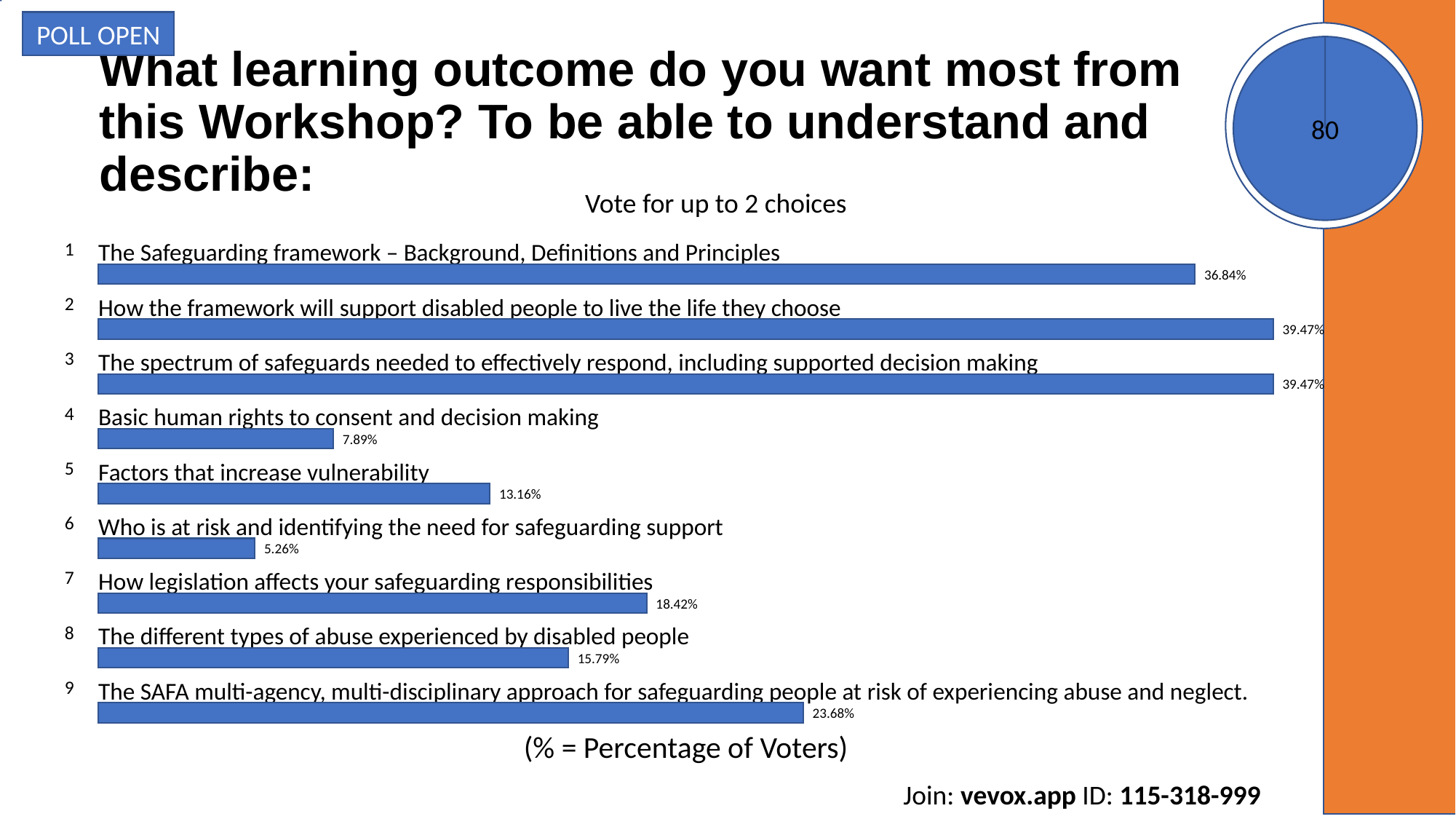

POLL OPEN
80
# What learning outcome do you want most from this Workshop? To be able to understand and describe:
Vote for up to 2 choices

1
The Safeguarding framework – Background, Definitions and Principles

36.84%
2
How the framework will support disabled people to live the life they choose

39.47%
3
The spectrum of safeguards needed to effectively respond, including supported decision making

39.47%
4
Basic human rights to consent and decision making

7.89%
5
Factors that increase vulnerability

13.16%
6
Who is at risk and identifying the need for safeguarding support

5.26%
7
How legislation affects your safeguarding responsibilities

18.42%
8
The different types of abuse experienced by disabled people

15.79%
9
The SAFA multi-agency, multi-disciplinary approach for safeguarding people at risk of experiencing abuse and neglect.

23.68%
(% = Percentage of Voters)
Join: vevox.app ID: 115-318-999
Vote Trigger